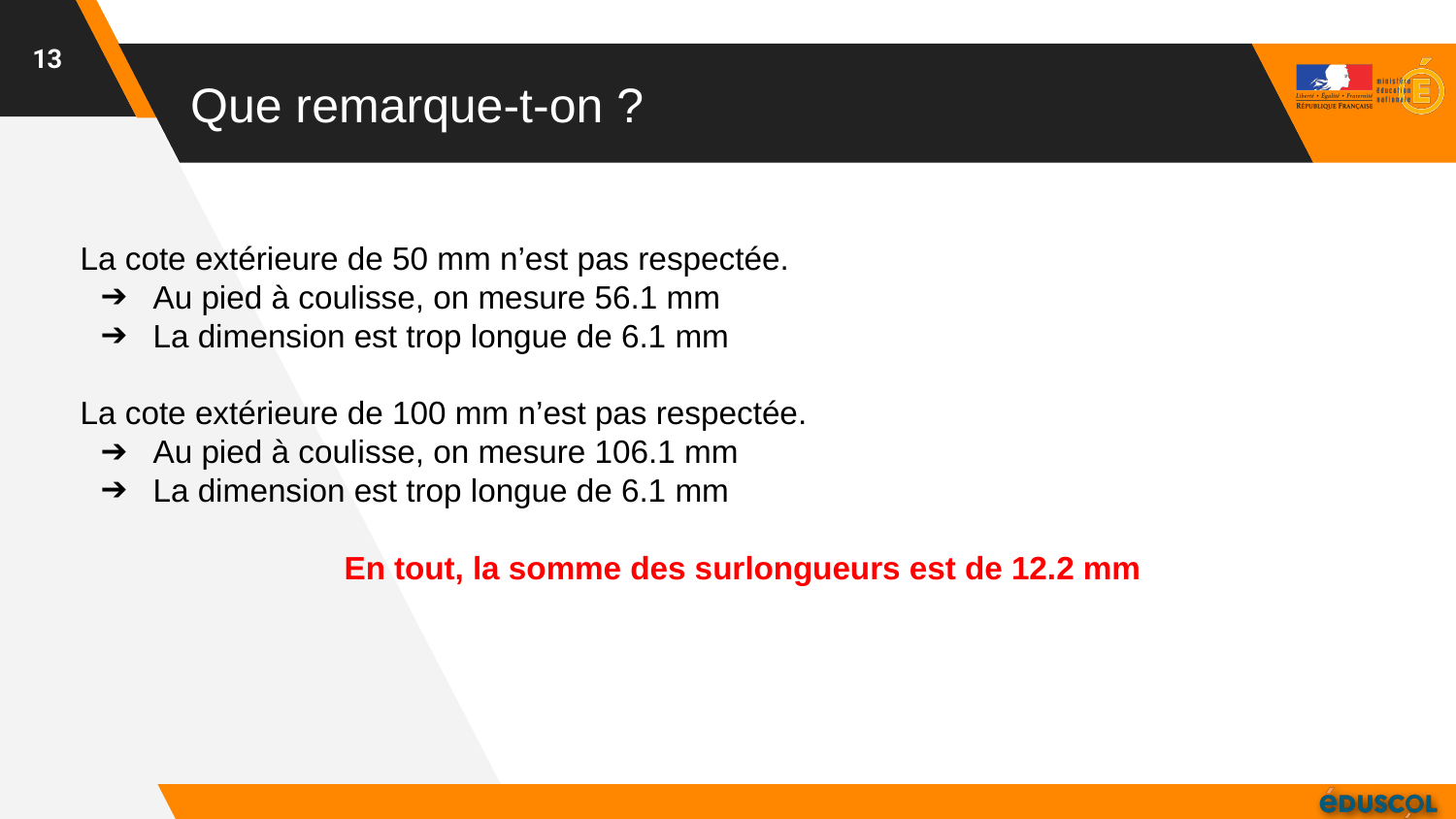

13
# Que remarque-t-on ?
La cote extérieure de 50 mm n’est pas respectée.
Au pied à coulisse, on mesure 56.1 mm
La dimension est trop longue de 6.1 mm

La cote extérieure de 100 mm n’est pas respectée.
Au pied à coulisse, on mesure 106.1 mm
La dimension est trop longue de 6.1 mm

En tout, la somme des surlongueurs est de 12.2 mm